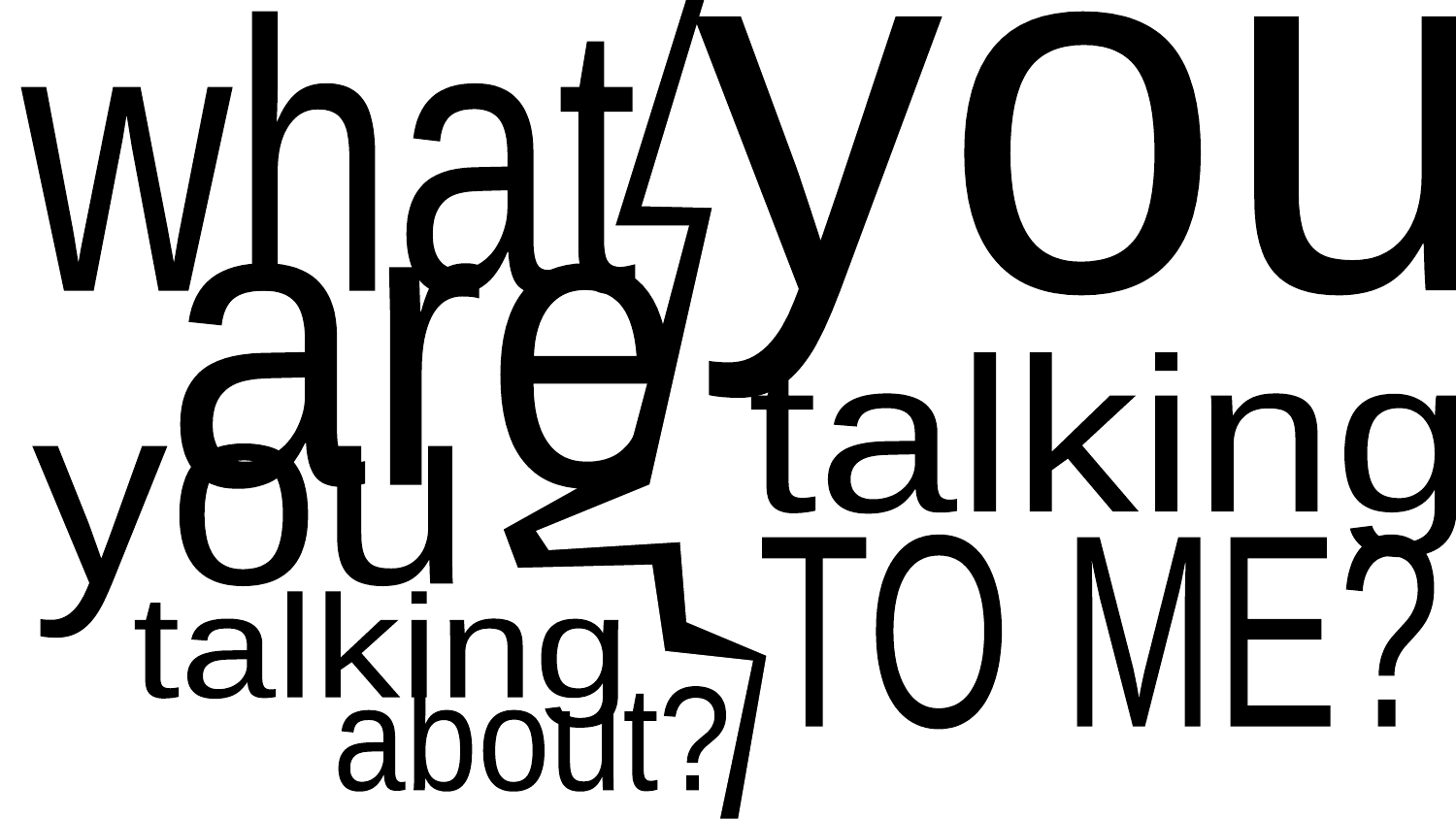

what
are
you
talking
about?

you
talking
TO ME?